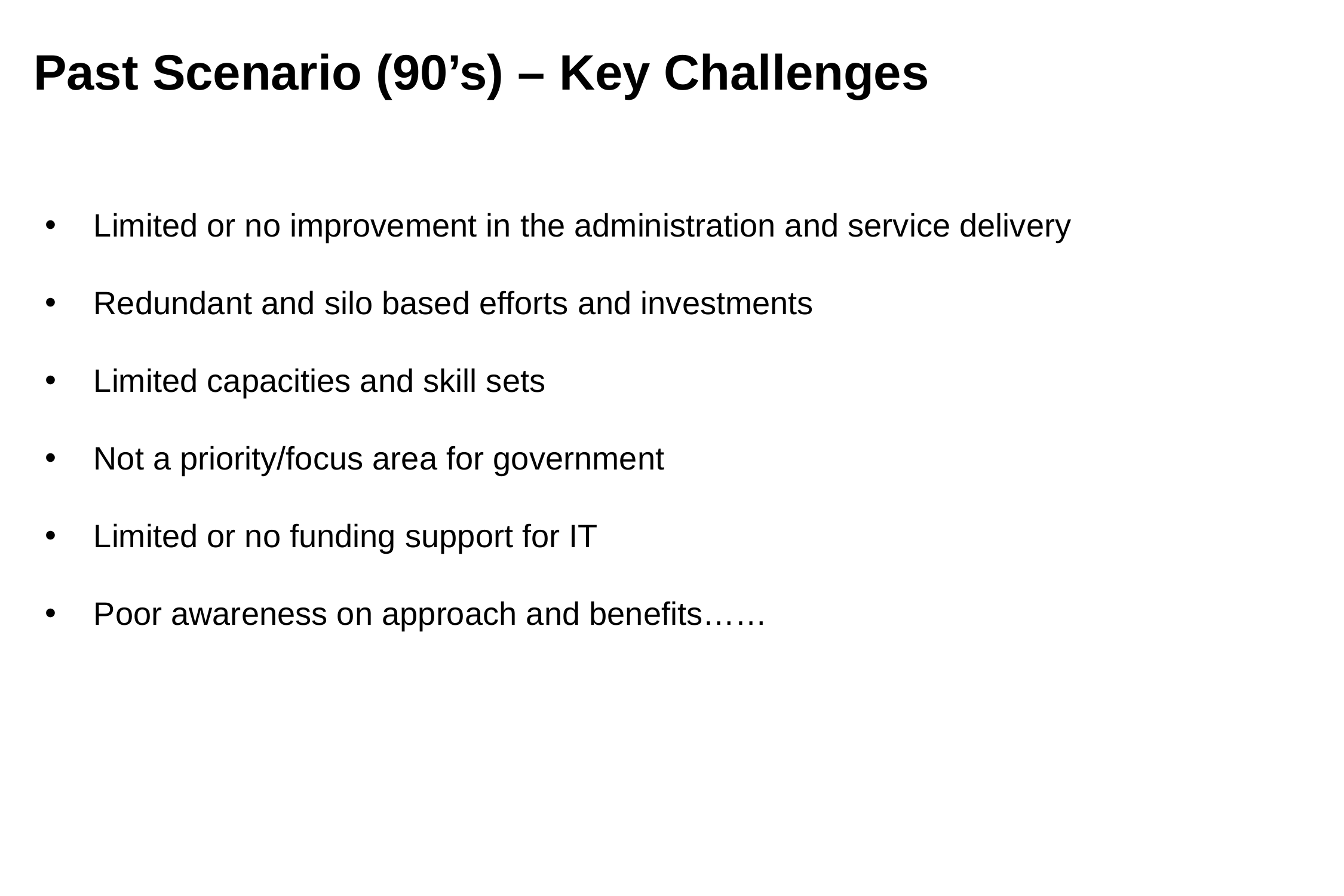

# Past Scenario (90’s) – Key Challenges
Limited or no improvement in the administration and service delivery
Redundant and silo based efforts and investments
Limited capacities and skill sets
Not a priority/focus area for government
Limited or no funding support for IT
Poor awareness on approach and benefits……